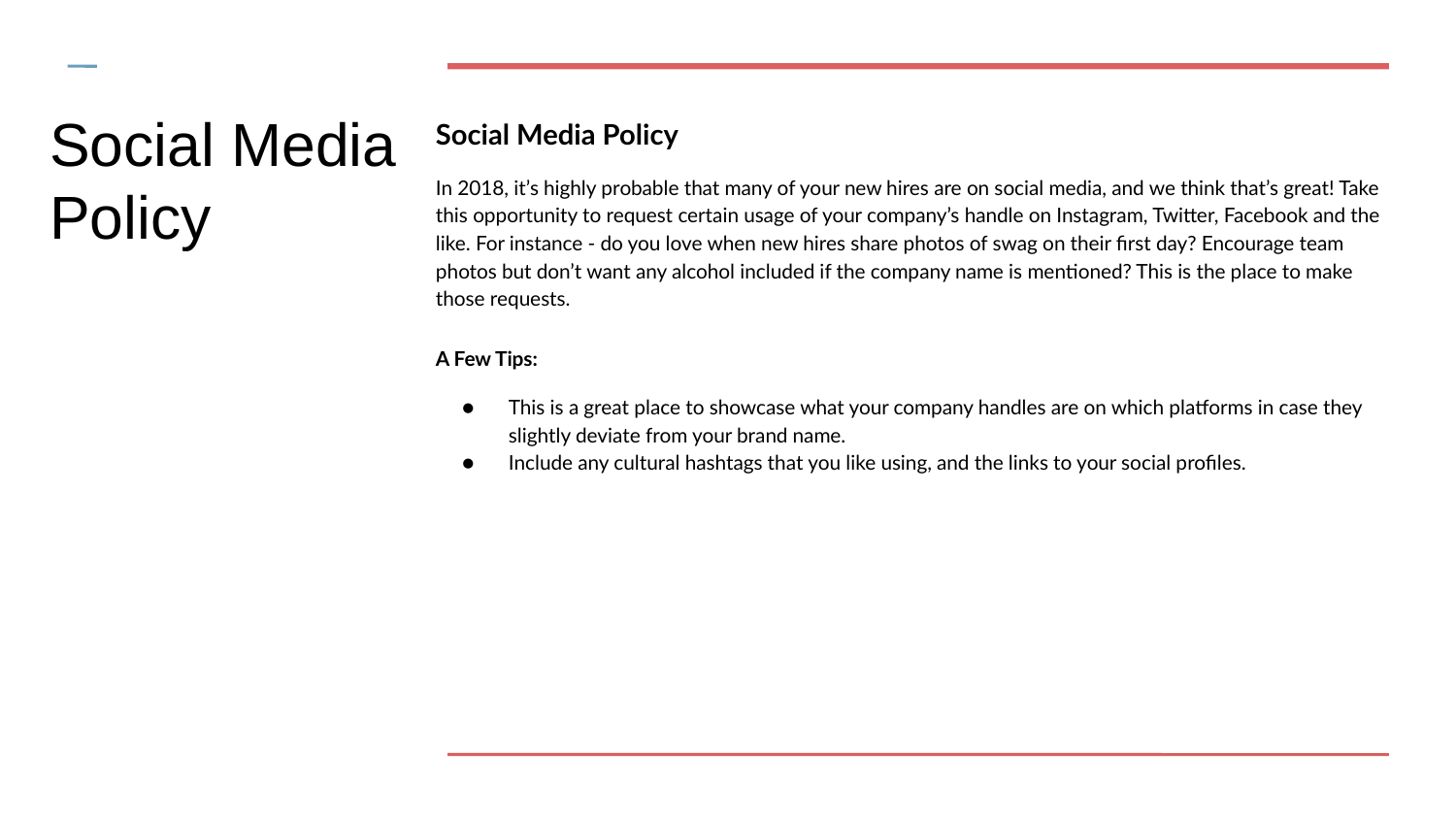

# Social Media Policy
Social Media Policy
In 2018, it’s highly probable that many of your new hires are on social media, and we think that’s great! Take this opportunity to request certain usage of your company’s handle on Instagram, Twitter, Facebook and the like. For instance - do you love when new hires share photos of swag on their first day? Encourage team photos but don’t want any alcohol included if the company name is mentioned? This is the place to make those requests.
A Few Tips:
This is a great place to showcase what your company handles are on which platforms in case they slightly deviate from your brand name.
Include any cultural hashtags that you like using, and the links to your social profiles.